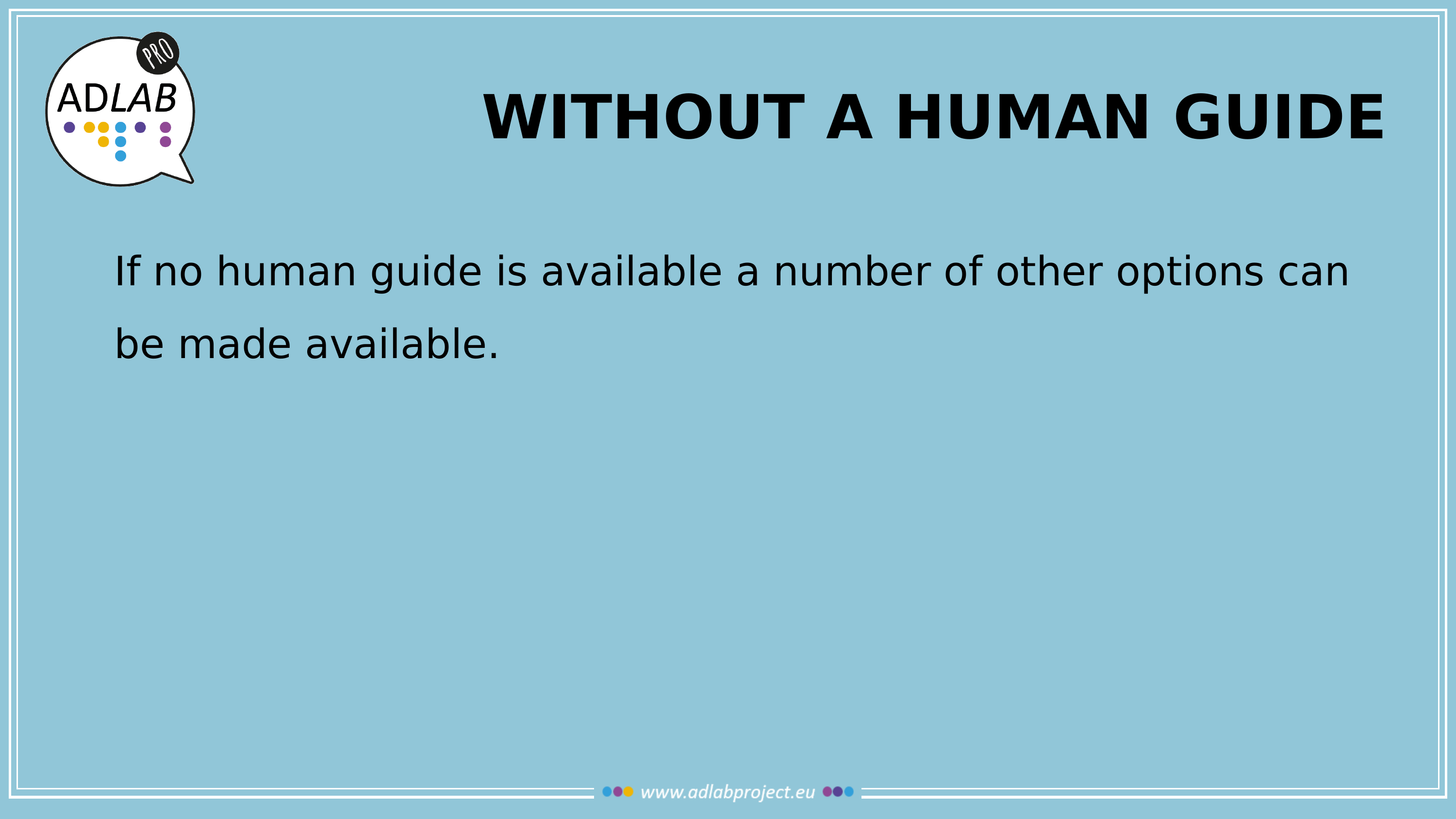

# Without a human guide
	If no human guide is available a number of other options can be made available.